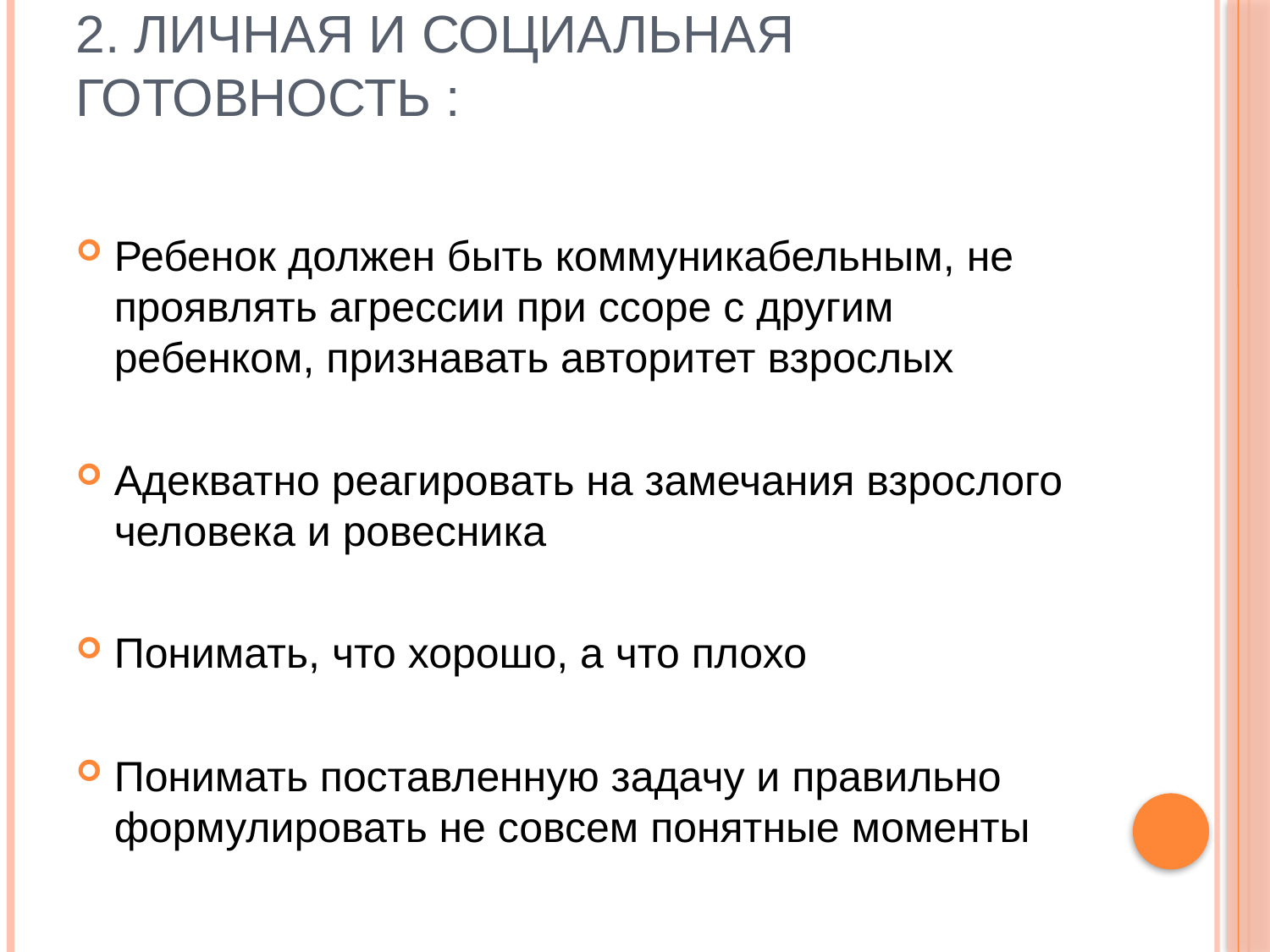

# 2. Личная и социальная готовность :
Ребенок должен быть коммуникабельным, не проявлять агрессии при ссоре с другим ребенком, признавать авторитет взрослых

Адекватно реагировать на замечания взрослого человека и ровесника

Понимать, что хорошо, а что плохо

Понимать поставленную задачу и правильно формулировать не совсем понятные моменты